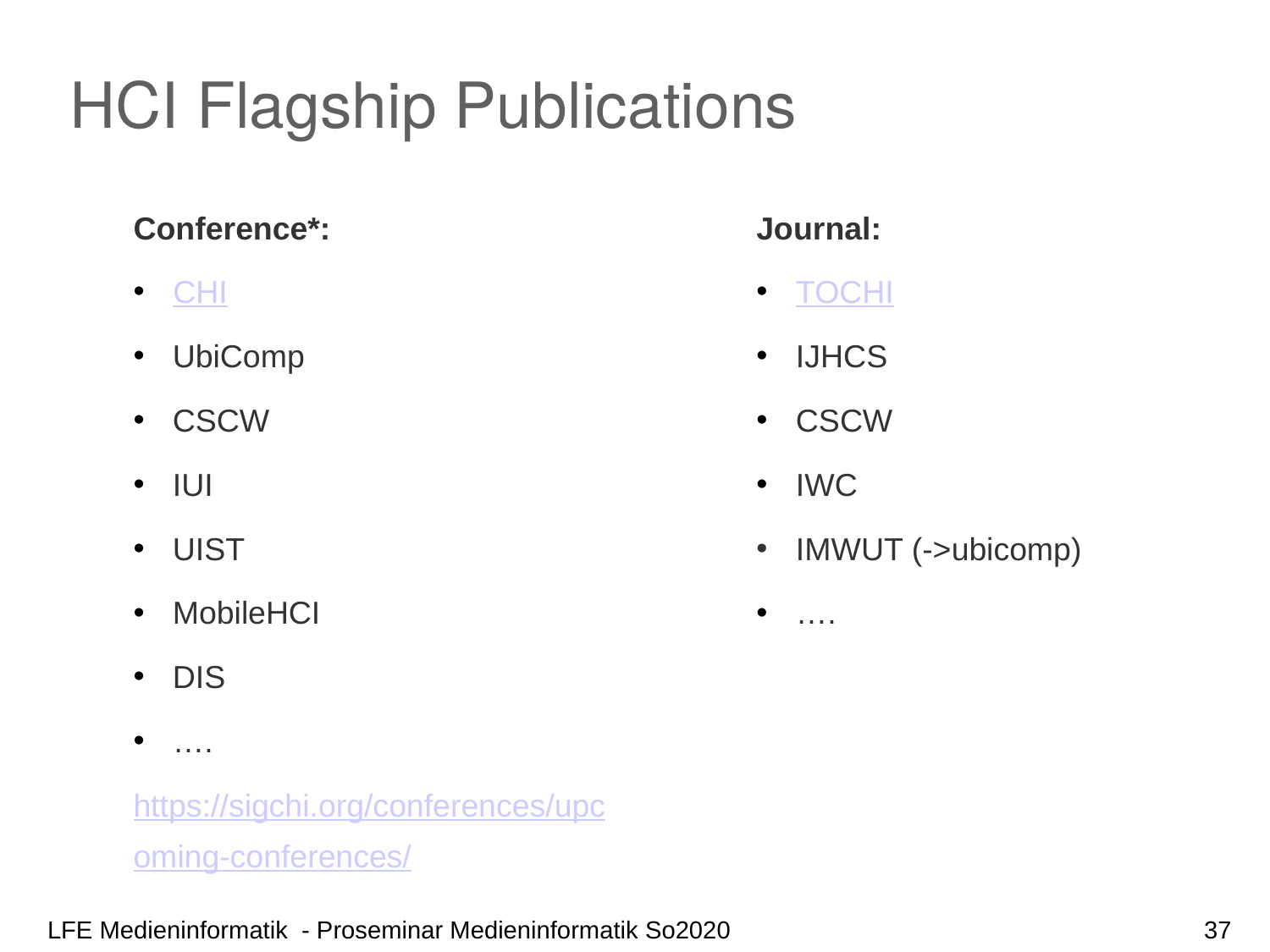

HCI Flagship Publications
Conference*:
CHI
UbiComp
CSCW
IUI
UIST
MobileHCI
DIS
….
https://sigchi.org/conferences/upcoming-conferences/

Journal:
TOCHI
IJHCS
CSCW
IWC
IMWUT (->ubicomp)
….

37